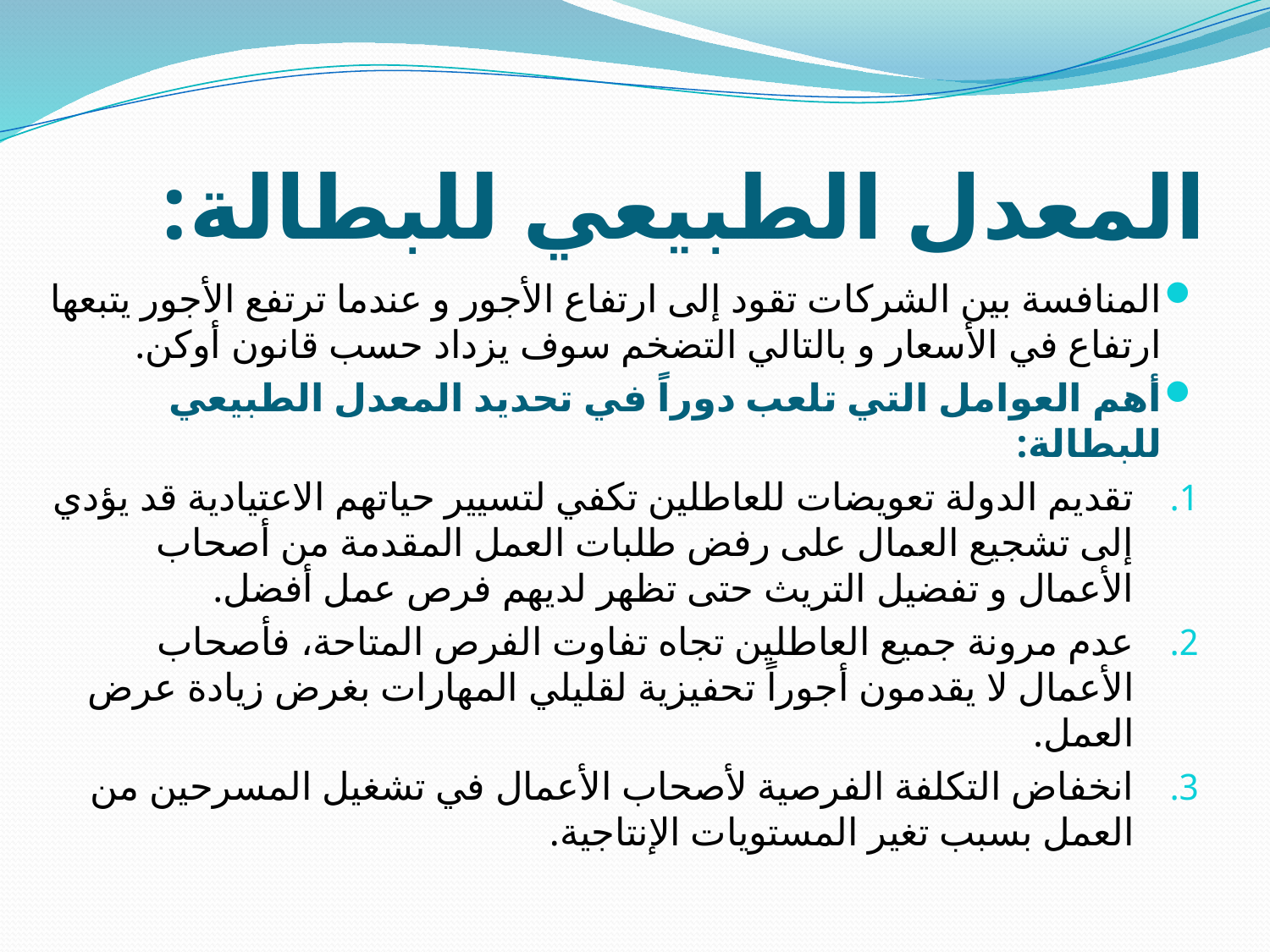

# المعدل الطبيعي للبطالة:
المنافسة بين الشركات تقود إلى ارتفاع الأجور و عندما ترتفع الأجور يتبعها ارتفاع في الأسعار و بالتالي التضخم سوف يزداد حسب قانون أوكن.
أهم العوامل التي تلعب دوراً في تحديد المعدل الطبيعي للبطالة:
تقديم الدولة تعويضات للعاطلين تكفي لتسيير حياتهم الاعتيادية قد يؤدي إلى تشجيع العمال على رفض طلبات العمل المقدمة من أصحاب الأعمال و تفضيل التريث حتى تظهر لديهم فرص عمل أفضل.
عدم مرونة جميع العاطلين تجاه تفاوت الفرص المتاحة، فأصحاب الأعمال لا يقدمون أجوراً تحفيزية لقليلي المهارات بغرض زيادة عرض العمل.
انخفاض التكلفة الفرصية لأصحاب الأعمال في تشغيل المسرحين من العمل بسبب تغير المستويات الإنتاجية.